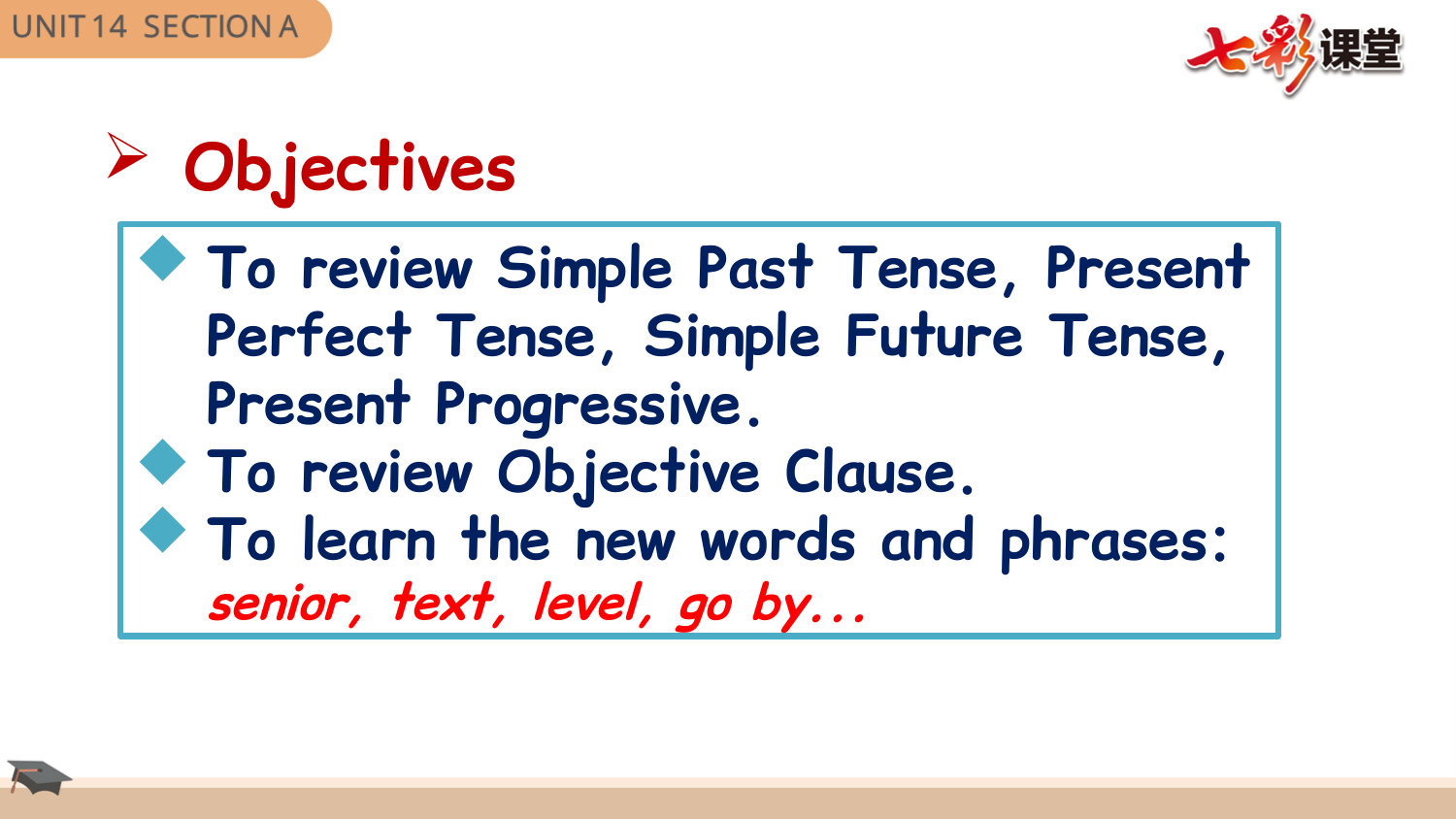

Objectives
To review Simple Past Tense, Present Perfect Tense, Simple Future Tense, Present Progressive.
To review Objective Clause.
To learn the new words and phrases: senior, text, level, go by...